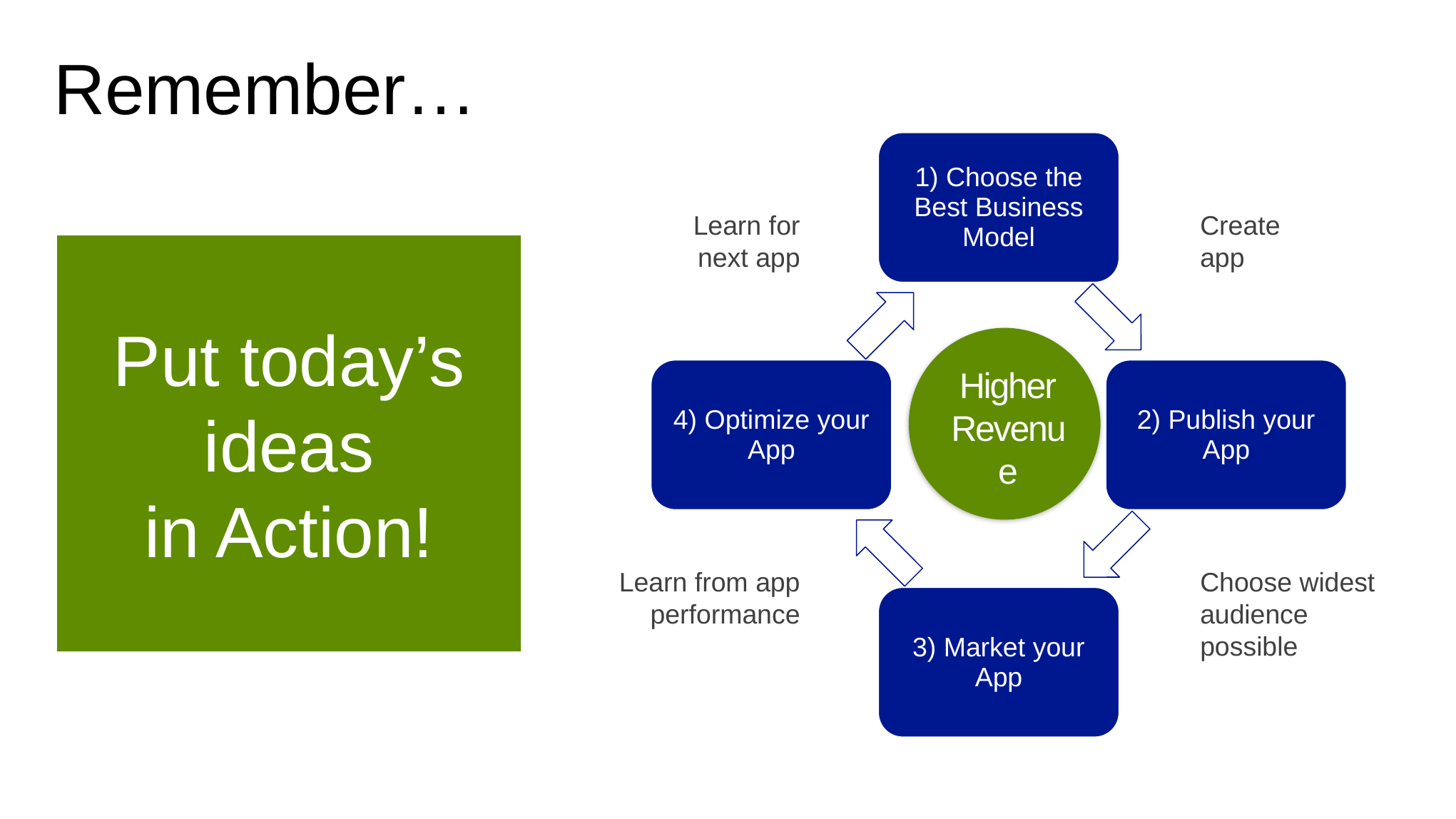

# Remember…
1) Choose the Best Business Model
4) Optimize your App
2) Publish your App
3) Market your App
Learn for next app
Create app
Put today’s
ideas
in Action!
Higher
Revenue
Learn from app performance
Choose widest audience possible